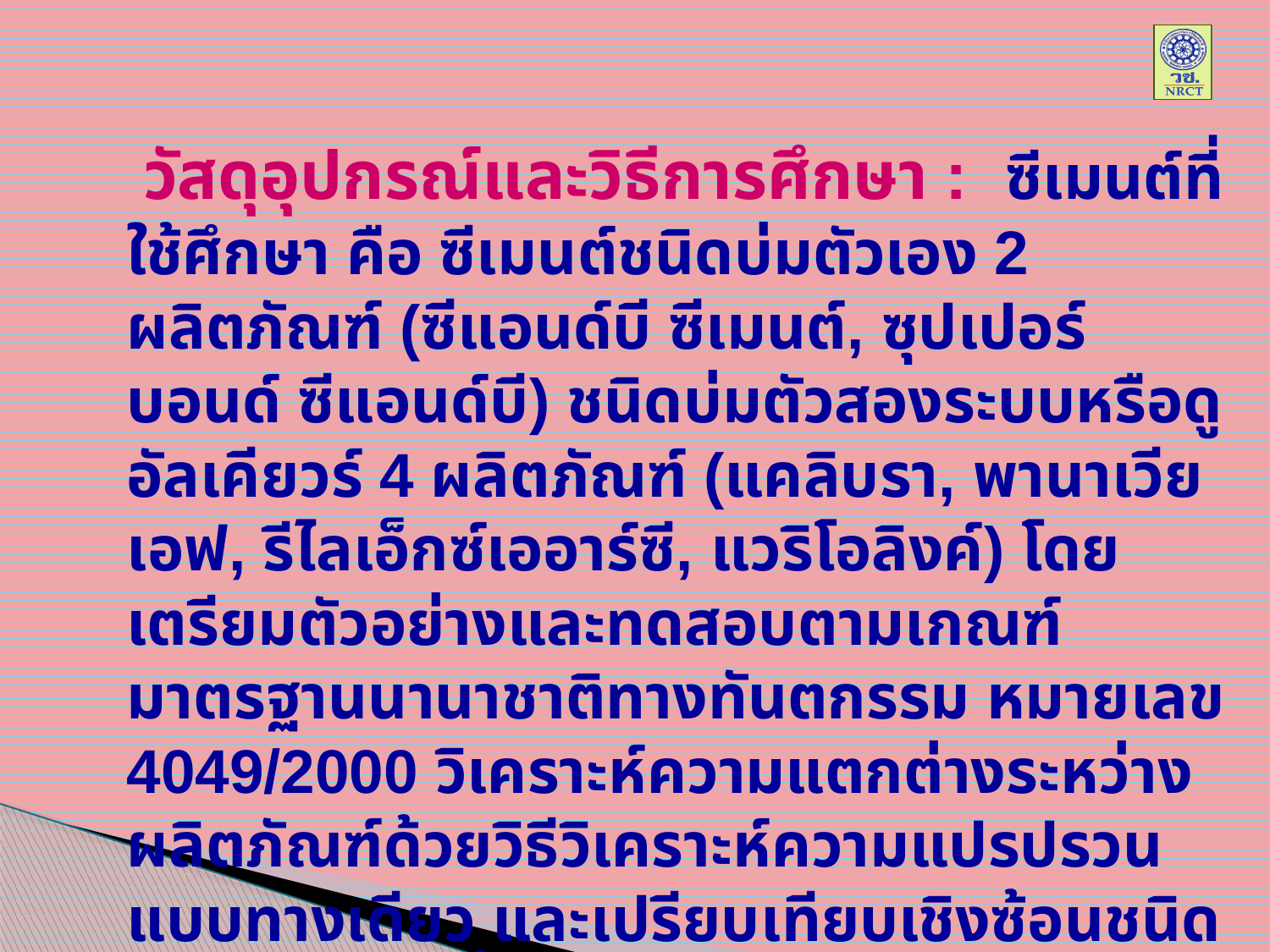

วัสดุอุปกรณ์และวิธีการศึกษา :  ซีเมนต์ที่ใช้ศึกษา คือ ซีเมนต์ชนิดบ่มตัวเอง 2 ผลิตภัณฑ์ (ซีแอนด์บี ซีเมนต์, ซุปเปอร์บอนด์ ซีแอนด์บี) ชนิดบ่มตัวสองระบบหรือดูอัลเคียวร์ 4 ผลิตภัณฑ์ (แคลิบรา, พานาเวียเอฟ, รีไลเอ็กซ์เออาร์ซี, แวริโอลิงค์) โดยเตรียมตัวอย่างและทดสอบตามเกณฑ์มาตรฐานนานาชาติทางทันตกรรม หมายเลข 4049/2000 วิเคราะห์ความแตกต่างระหว่างผลิตภัณฑ์ด้วยวิธีวิเคราะห์ความแปรปรวนแบบทางเดียว และเปรียบเทียบเชิงซ้อนชนิดทูคีเอชเอสดี ที่ระดับนัยสำคัญทางสถิติ .05